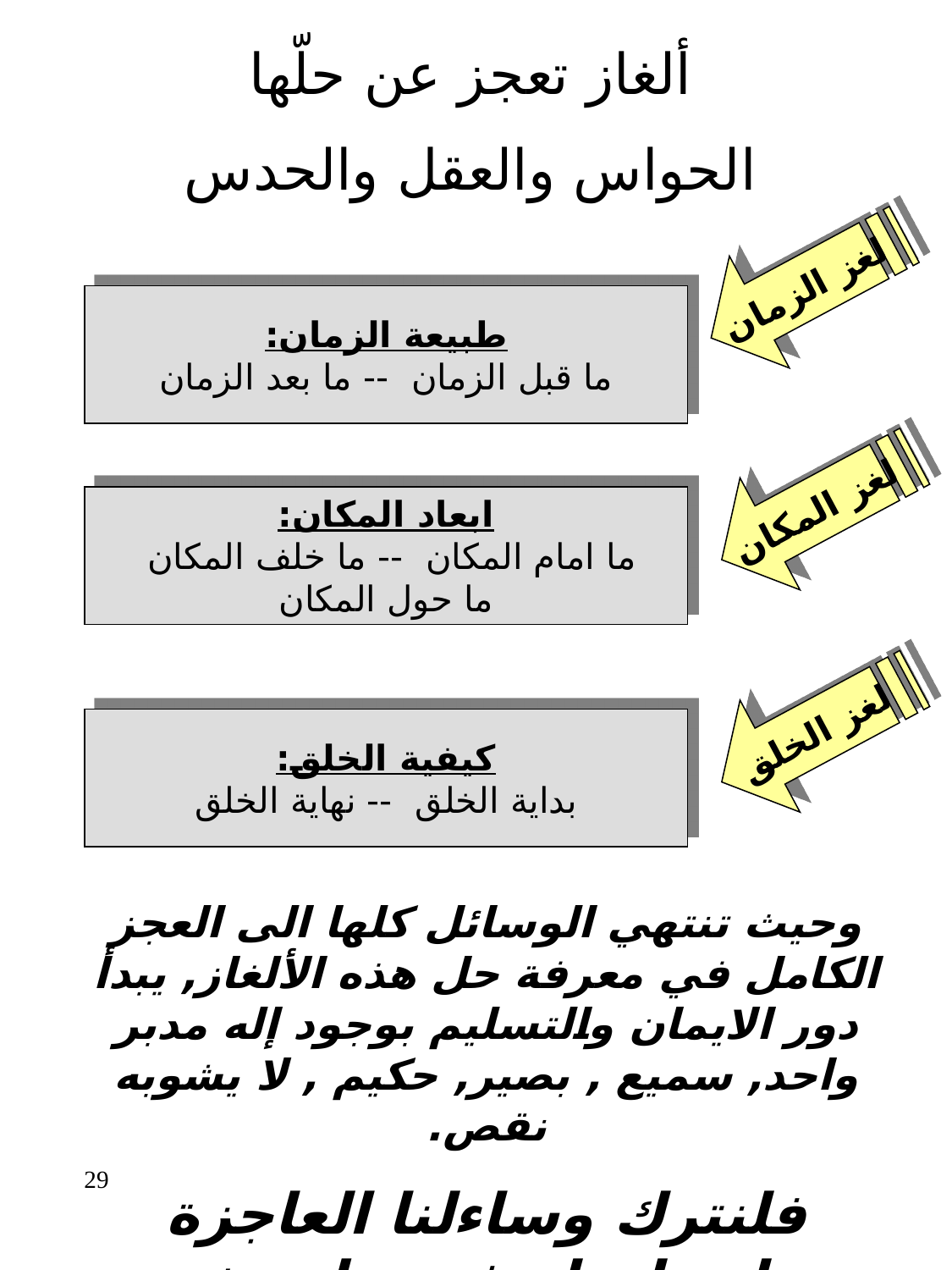

ألغاز تعجز عن حلّها
الحواس والعقل والحدس
لغز الزمان
طبيعة الزمان:
ما قبل الزمان  -- ما بعد الزمان
لغز المكان
ابعاد المكان:
ما امام المكان  -- ما خلف المكان
ما حول المكان
لغز الخلق
كيفية الخلق:
بداية الخلق  -- نهاية الخلق
وحيث تنتهي الوسائل كلها الى العجز الكامل في معرفة حل هذه الألغاز, يبدأ دور الايمان والتسليم بوجود إله مدبر واحد, سميع , بصير, حكيم , لا يشوبه نقص.
فلنترك وساءلنا العاجزة ولنسلم له في حل هذه الالغاز.
29